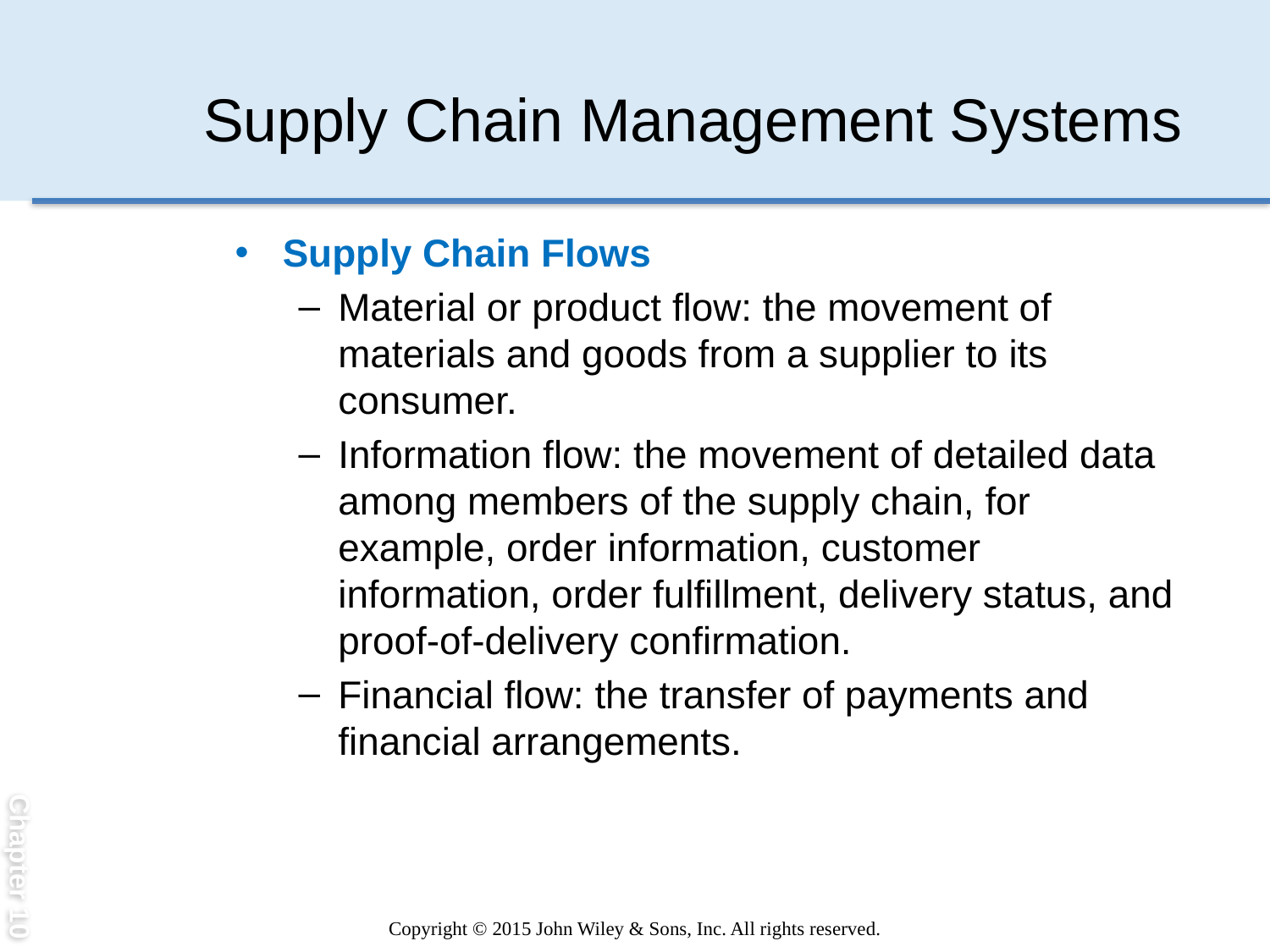

Chapter 10
# Supply Chain Management Systems
Supply Chain Flows
Material or product flow: the movement of materials and goods from a supplier to its consumer.
Information flow: the movement of detailed data among members of the supply chain, for example, order information, customer information, order fulfillment, delivery status, and proof-of-delivery confirmation.
Financial flow: the transfer of payments and financial arrangements.